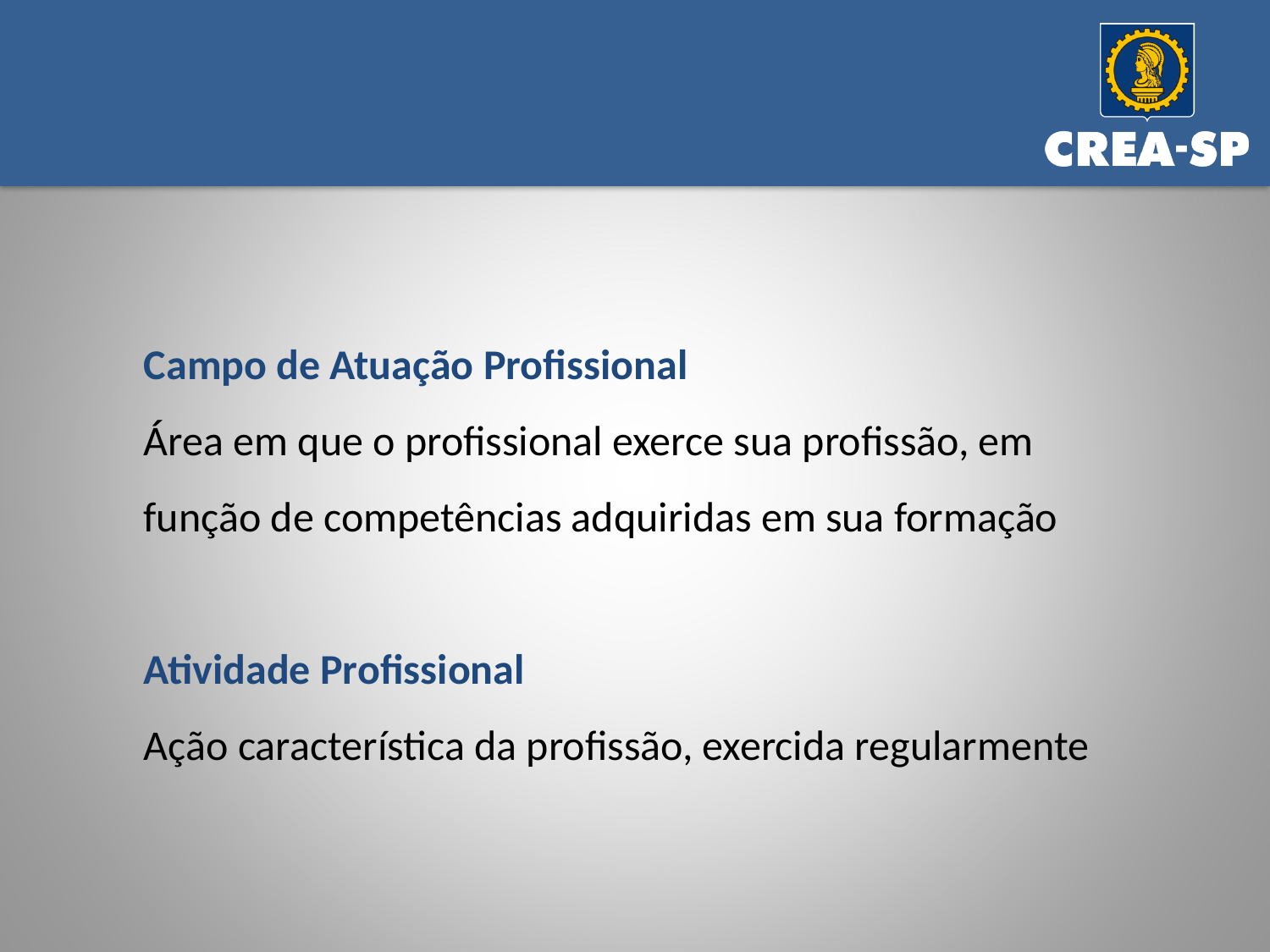

Campo de Atuação Profissional
Área em que o profissional exerce sua profissão, em função de competências adquiridas em sua formação

Atividade Profissional
Ação característica da profissão, exercida regularmente